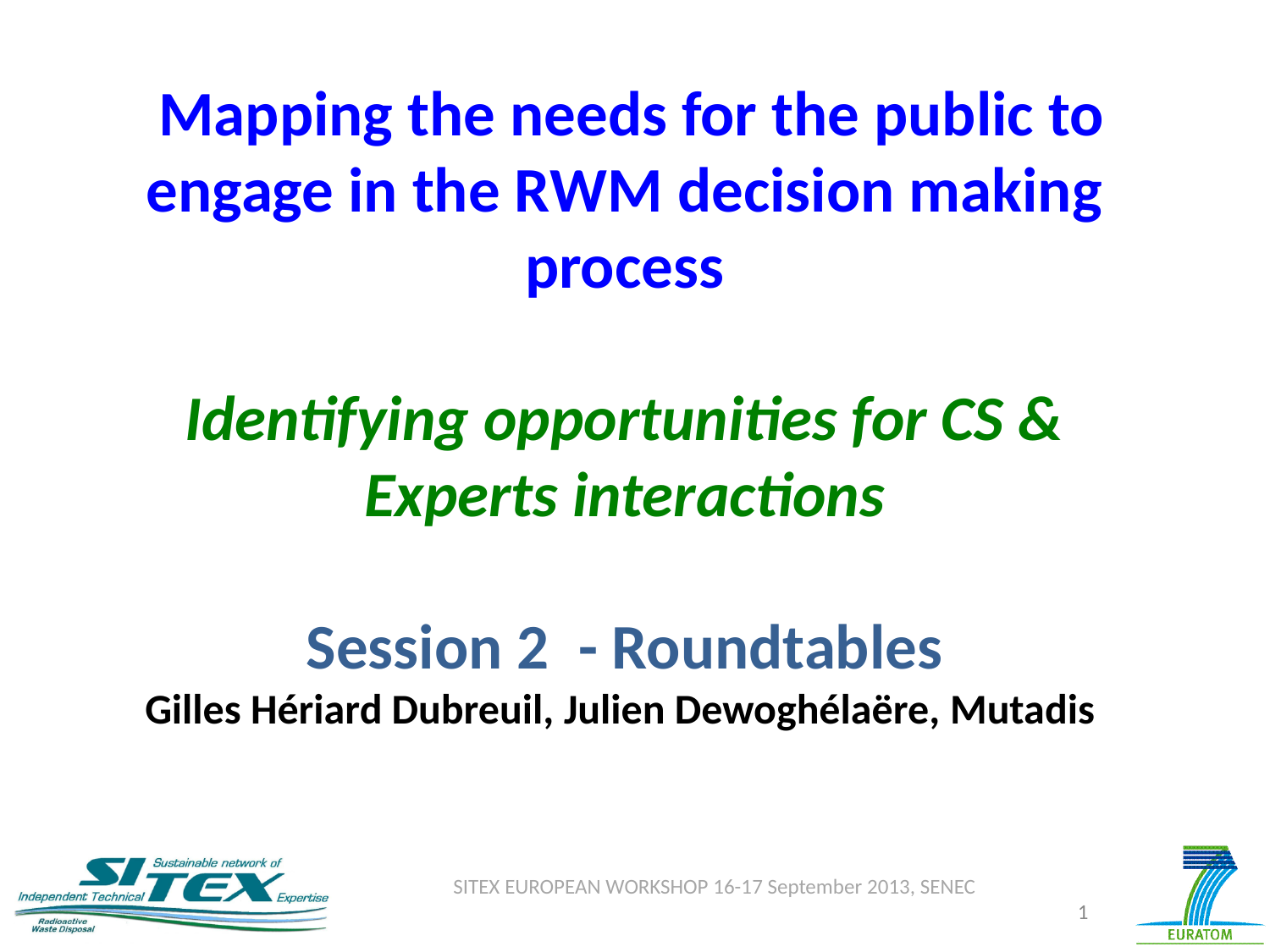

Mapping the needs for the public to engage in the RWM decision making process

Identifying opportunities for CS & Experts interactions

Session 2  - Roundtables
Gilles Hériard Dubreuil, Julien Dewoghélaëre, Mutadis
SITEX EUROPEAN WORKSHOP 16-17 September 2013, SENEC
1